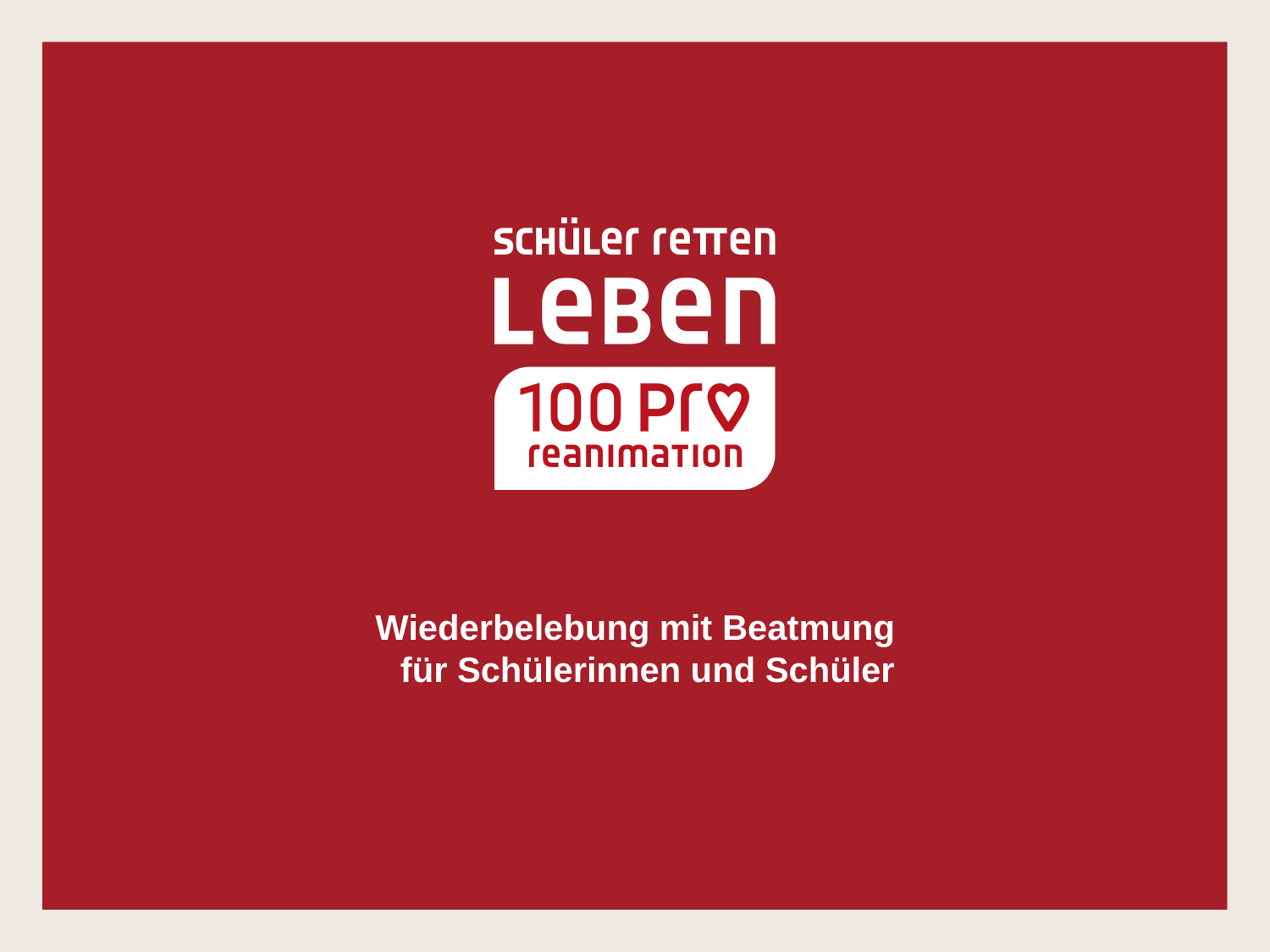

Wiederbelebung mit Beatmung
für Schülerinnen und Schüler